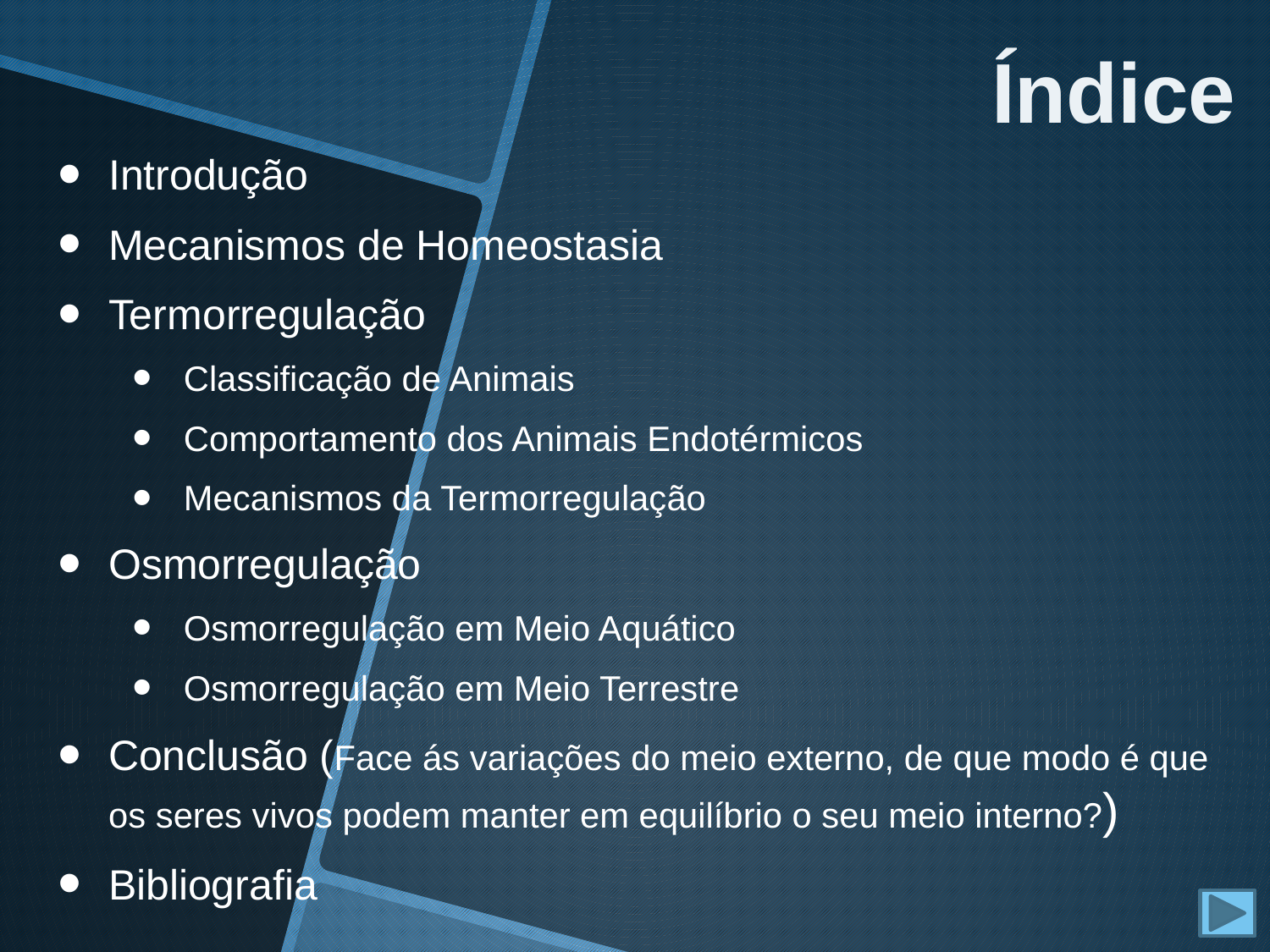

# Índice
Introdução
Mecanismos de Homeostasia
Termorregulação
Classificação de Animais
Comportamento dos Animais Endotérmicos
Mecanismos da Termorregulação
Osmorregulação
Osmorregulação em Meio Aquático
Osmorregulação em Meio Terrestre
Conclusão (Face ás variações do meio externo, de que modo é que os seres vivos podem manter em equilíbrio o seu meio interno?)
Bibliografia